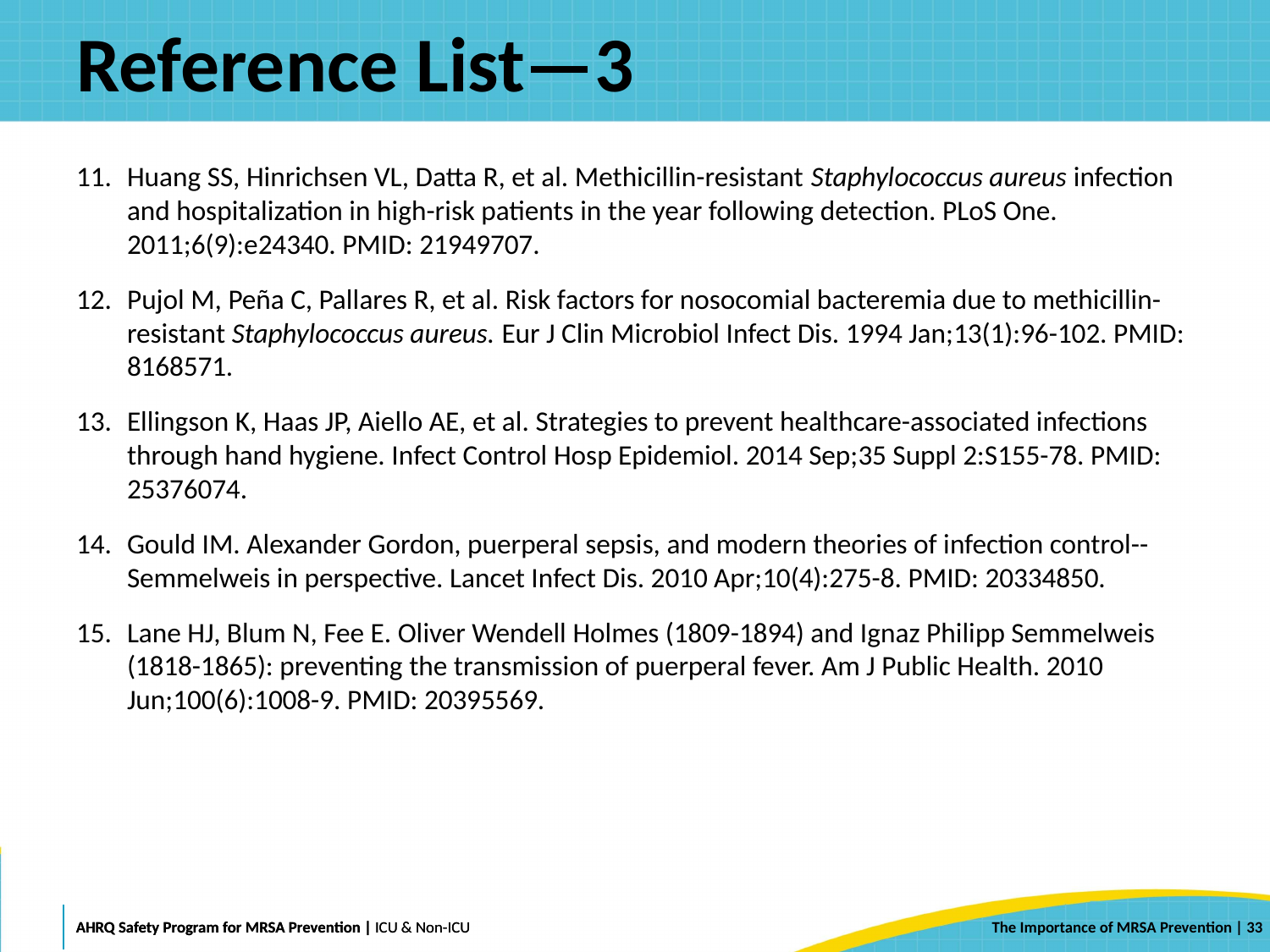

# Reference List—3
Huang SS, Hinrichsen VL, Datta R, et al. Methicillin-resistant Staphylococcus aureus infection and hospitalization in high-risk patients in the year following detection. PLoS One. 2011;6(9):e24340. PMID: 21949707.
Pujol M, Peña C, Pallares R, et al. Risk factors for nosocomial bacteremia due to methicillin-resistant Staphylococcus aureus. Eur J Clin Microbiol Infect Dis. 1994 Jan;13(1):96-102. PMID: 8168571.
Ellingson K, Haas JP, Aiello AE, et al. Strategies to prevent healthcare-associated infections through hand hygiene. Infect Control Hosp Epidemiol. 2014 Sep;35 Suppl 2:S155-78. PMID: 25376074.
Gould IM. Alexander Gordon, puerperal sepsis, and modern theories of infection control--Semmelweis in perspective. Lancet Infect Dis. 2010 Apr;10(4):275-8. PMID: 20334850.
Lane HJ, Blum N, Fee E. Oliver Wendell Holmes (1809-1894) and Ignaz Philipp Semmelweis (1818-1865): preventing the transmission of puerperal fever. Am J Public Health. 2010 Jun;100(6):1008-9. PMID: 20395569.
 | 33